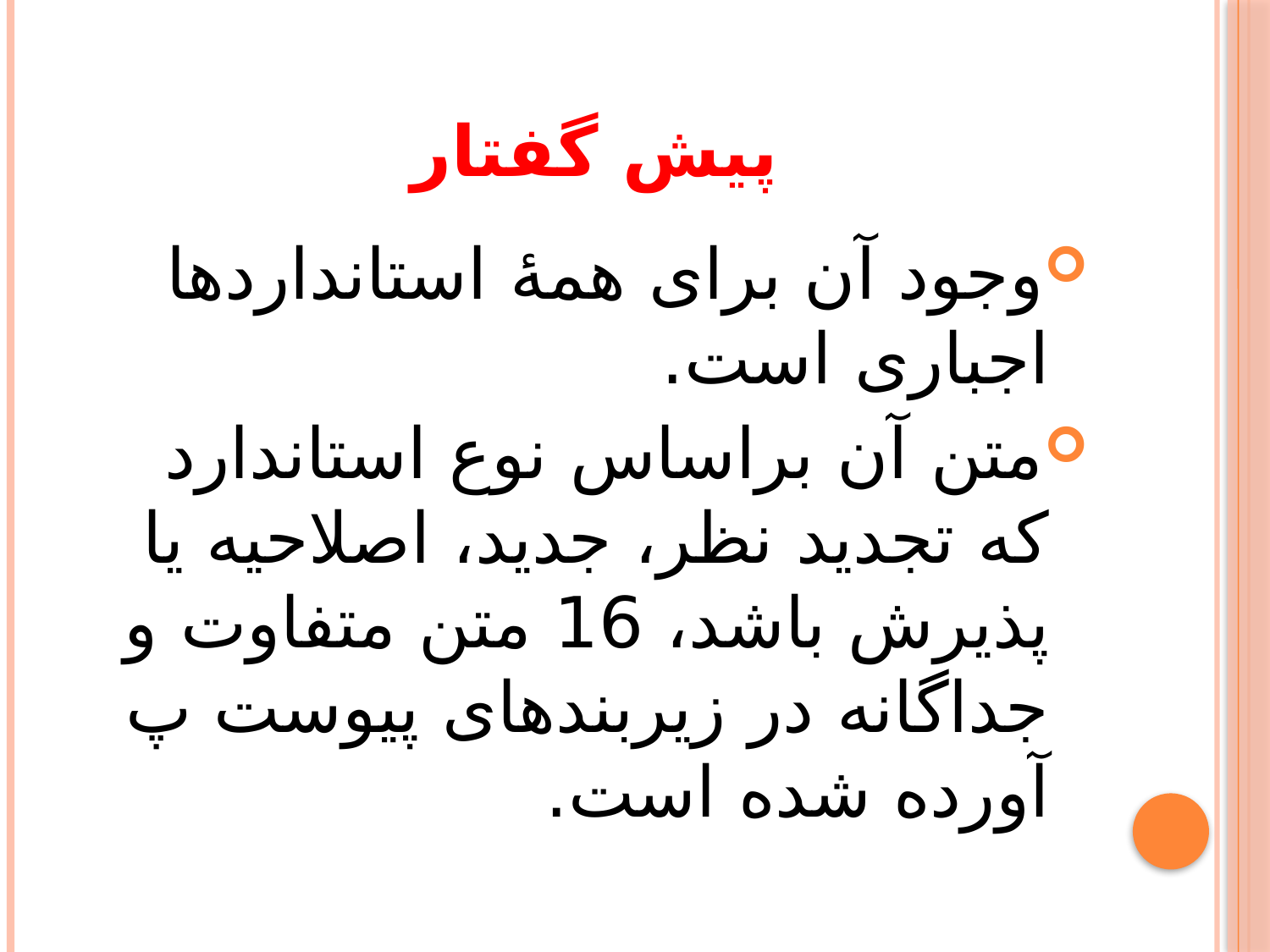

# پیش گفتار
وجود آن برای همۀ استانداردها اجباری است.
متن آن براساس نوع استاندارد که تجدید نظر، جدید، اصلاحیه یا پذیرش باشد، 16 متن متفاوت و جداگانه در زیربندهای پیوست پ آورده شده است.